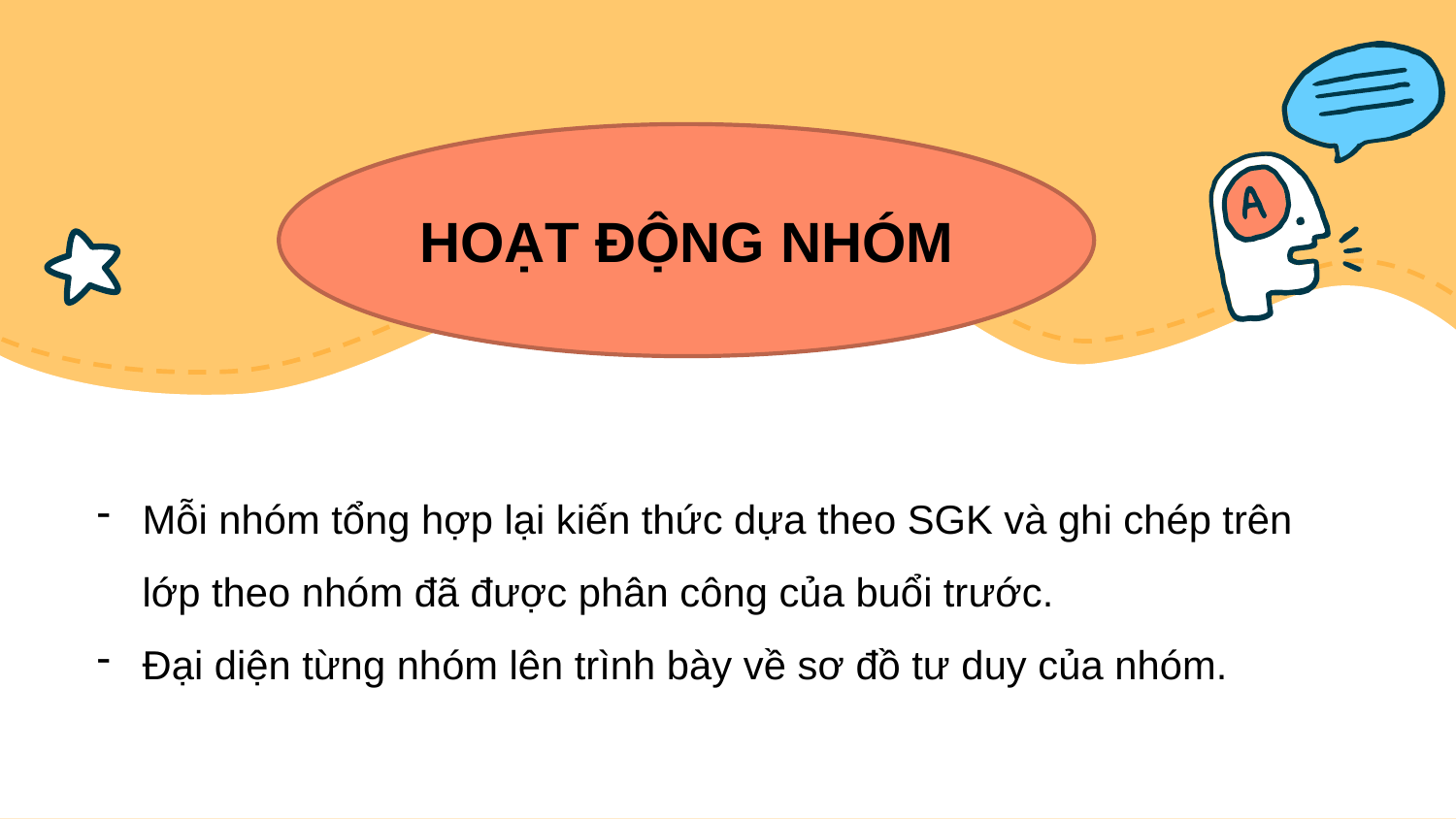

HOẠT ĐỘNG NHÓM

Mỗi nhóm tổng hợp lại kiến thức dựa theo SGK và ghi chép trên lớp theo nhóm đã được phân công của buổi trước.
Đại diện từng nhóm lên trình bày về sơ đồ tư duy của nhóm.